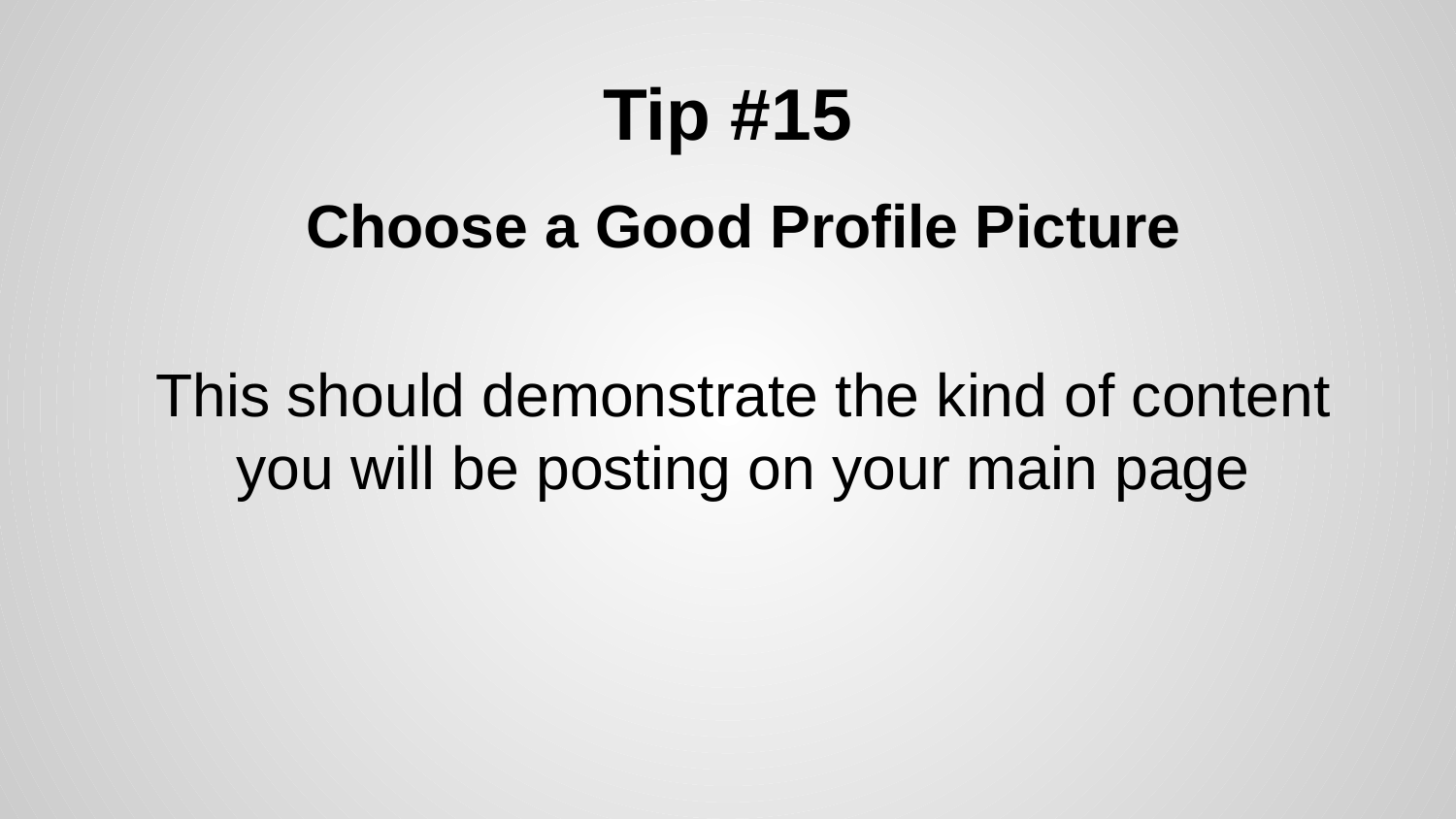

# Tip #15

Choose a Good Profile Picture

This should demonstrate the kind of content you will be posting on your main page